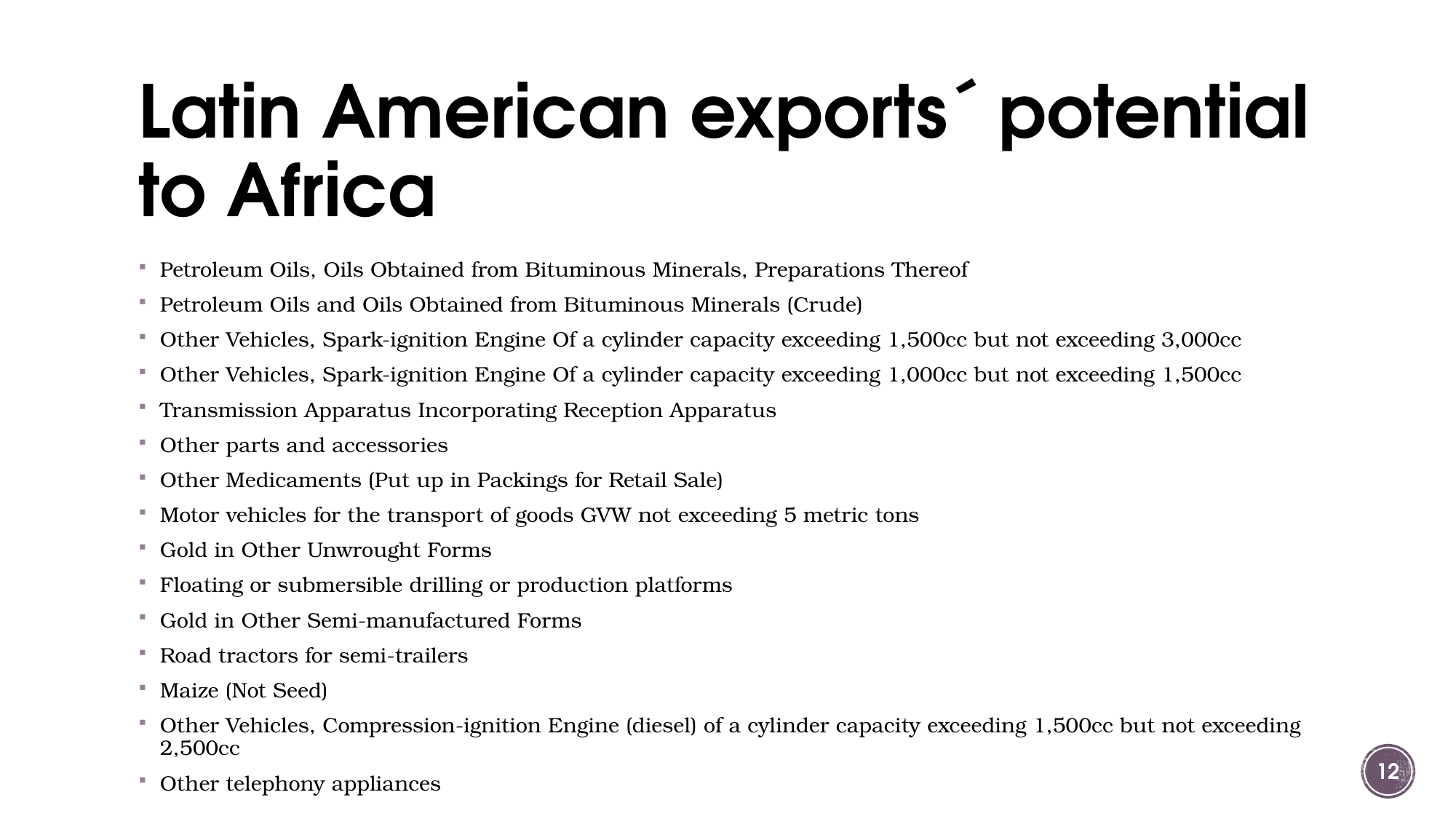

# Latin American exports´ potential to Africa
Petroleum Oils, Oils Obtained from Bituminous Minerals, Preparations Thereof
Petroleum Oils and Oils Obtained from Bituminous Minerals (Crude)
Other Vehicles, Spark-ignition Engine Of a cylinder capacity exceeding 1,500cc but not exceeding 3,000cc
Other Vehicles, Spark-ignition Engine Of a cylinder capacity exceeding 1,000cc but not exceeding 1,500cc
Transmission Apparatus Incorporating Reception Apparatus
Other parts and accessories
Other Medicaments (Put up in Packings for Retail Sale)
Motor vehicles for the transport of goods GVW not exceeding 5 metric tons
Gold in Other Unwrought Forms
Floating or submersible drilling or production platforms
Gold in Other Semi-manufactured Forms
Road tractors for semi-trailers
Maize (Not Seed)
Other Vehicles, Compression-ignition Engine (diesel) of a cylinder capacity exceeding 1,500cc but not exceeding 2,500cc
Other telephony appliances

12